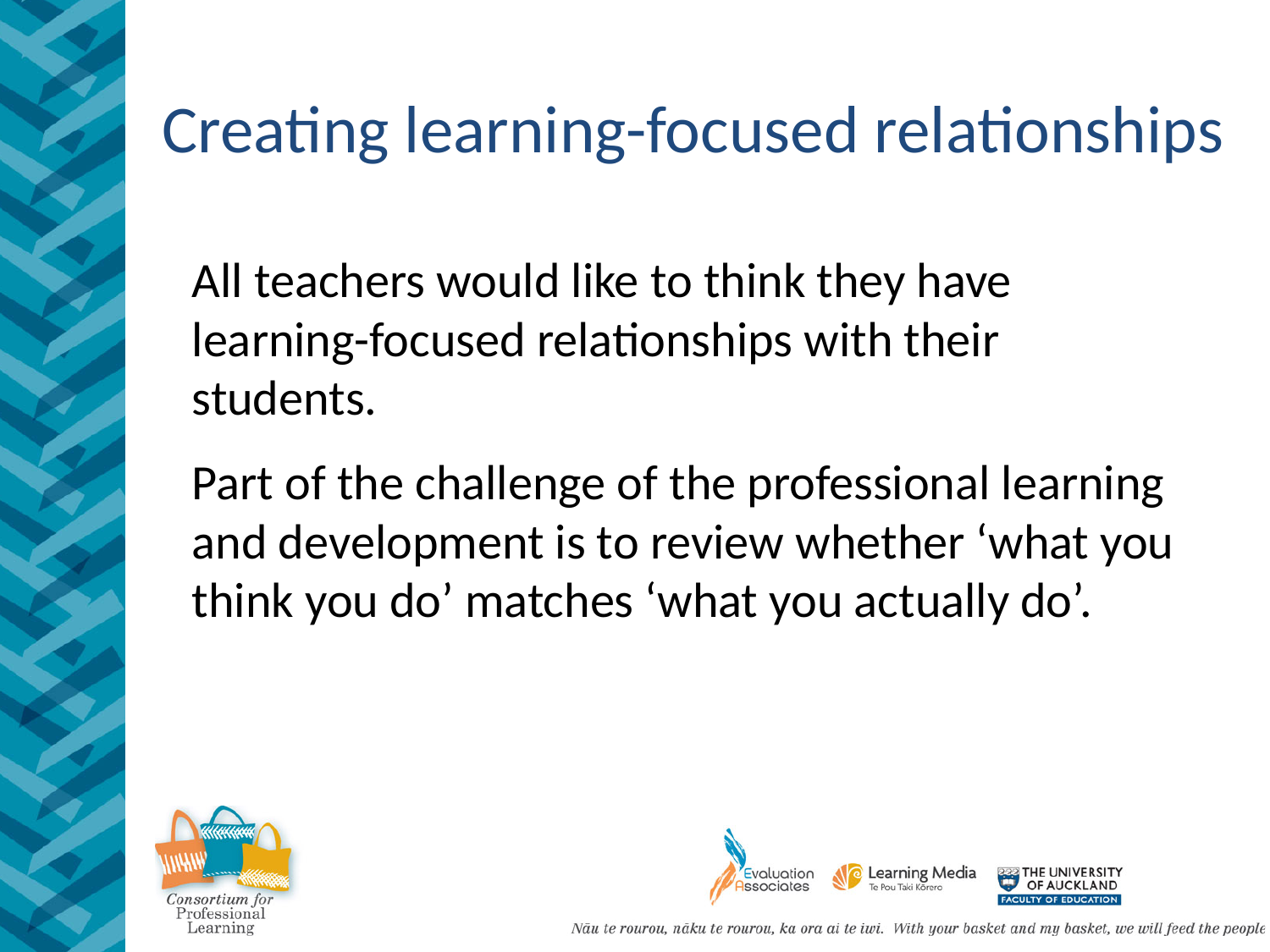

Creating learning-focused relationships

All teachers would like to think they have learning-focused relationships with their students.
Part of the challenge of the professional learning and development is to review whether ‘what you think you do’ matches ‘what you actually do’.